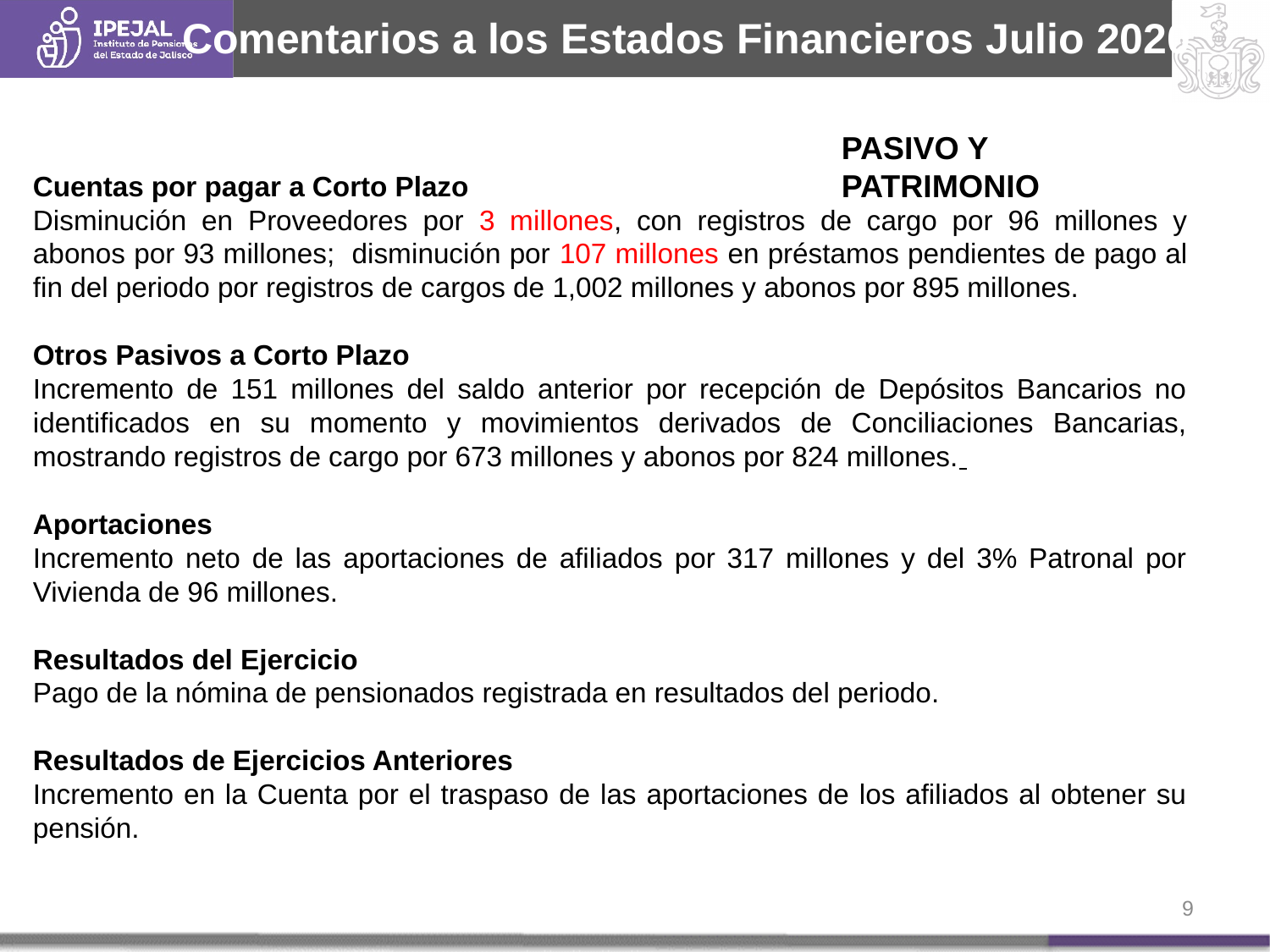

Comentarios a los Estados Financieros Julio 2020
PASIVO Y PATRIMONIO
Cuentas por pagar a Corto Plazo
Disminución en Proveedores por 3 millones, con registros de cargo por 96 millones y abonos por 93 millones;  disminución por 107 millones en préstamos pendientes de pago al fin del periodo por registros de cargos de 1,002 millones y abonos por 895 millones.

Otros Pasivos a Corto Plazo
Incremento de 151 millones del saldo anterior por recepción de Depósitos Bancarios no identificados en su momento y movimientos derivados de Conciliaciones Bancarias, mostrando registros de cargo por 673 millones y abonos por 824 millones.

Aportaciones
Incremento neto de las aportaciones de afiliados por 317 millones y del 3% Patronal por Vivienda de 96 millones.

Resultados del Ejercicio
Pago de la nómina de pensionados registrada en resultados del periodo.

Resultados de Ejercicios Anteriores
Incremento en la Cuenta por el traspaso de las aportaciones de los afiliados al obtener su pensión.
9